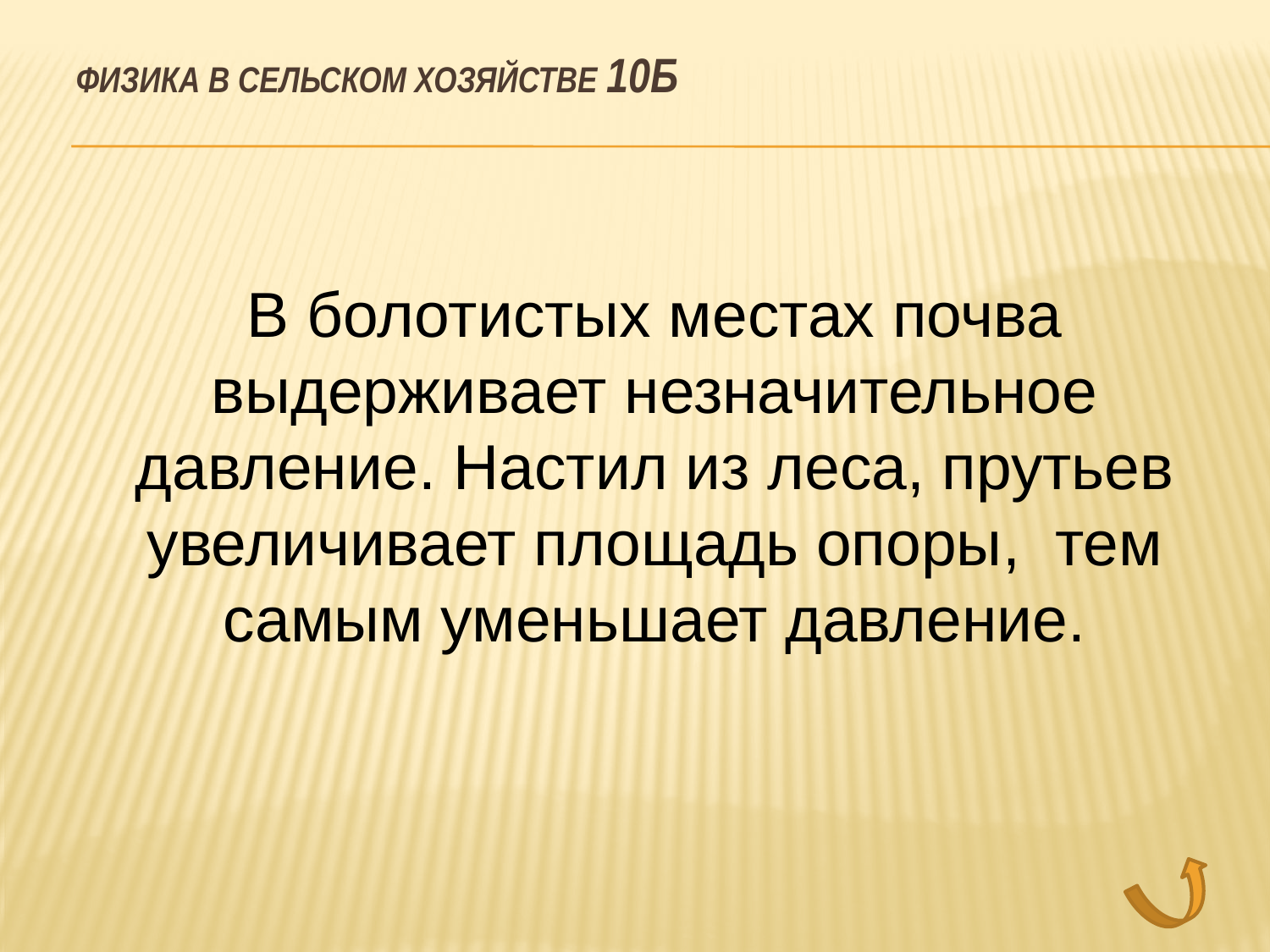

# Физика в сельском хозяйстве 10б
	В болотистых местах почва выдерживает незначительное давление. Настил из леса, прутьев увеличивает площадь опоры,  тем самым уменьшает давление.